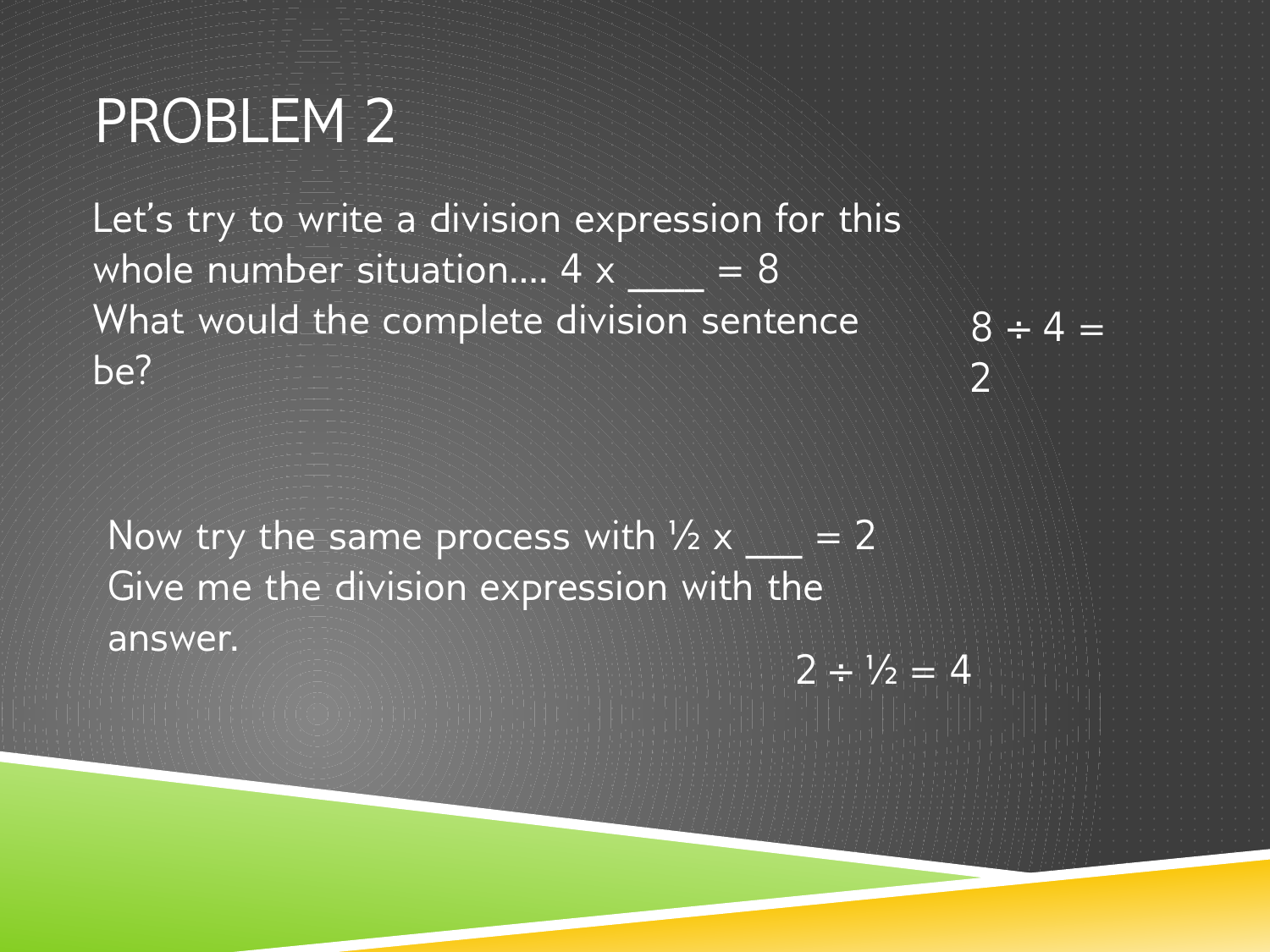

# Problem 2
Let’s try to write a division expression for this whole number situation…. 4 x ____ = 8
What would the complete division sentence be?
8 ÷ 4 = 2
Now try the same process with ½ x ___ = 2
Give me the division expression with the answer.

2 ÷ ½ = 4